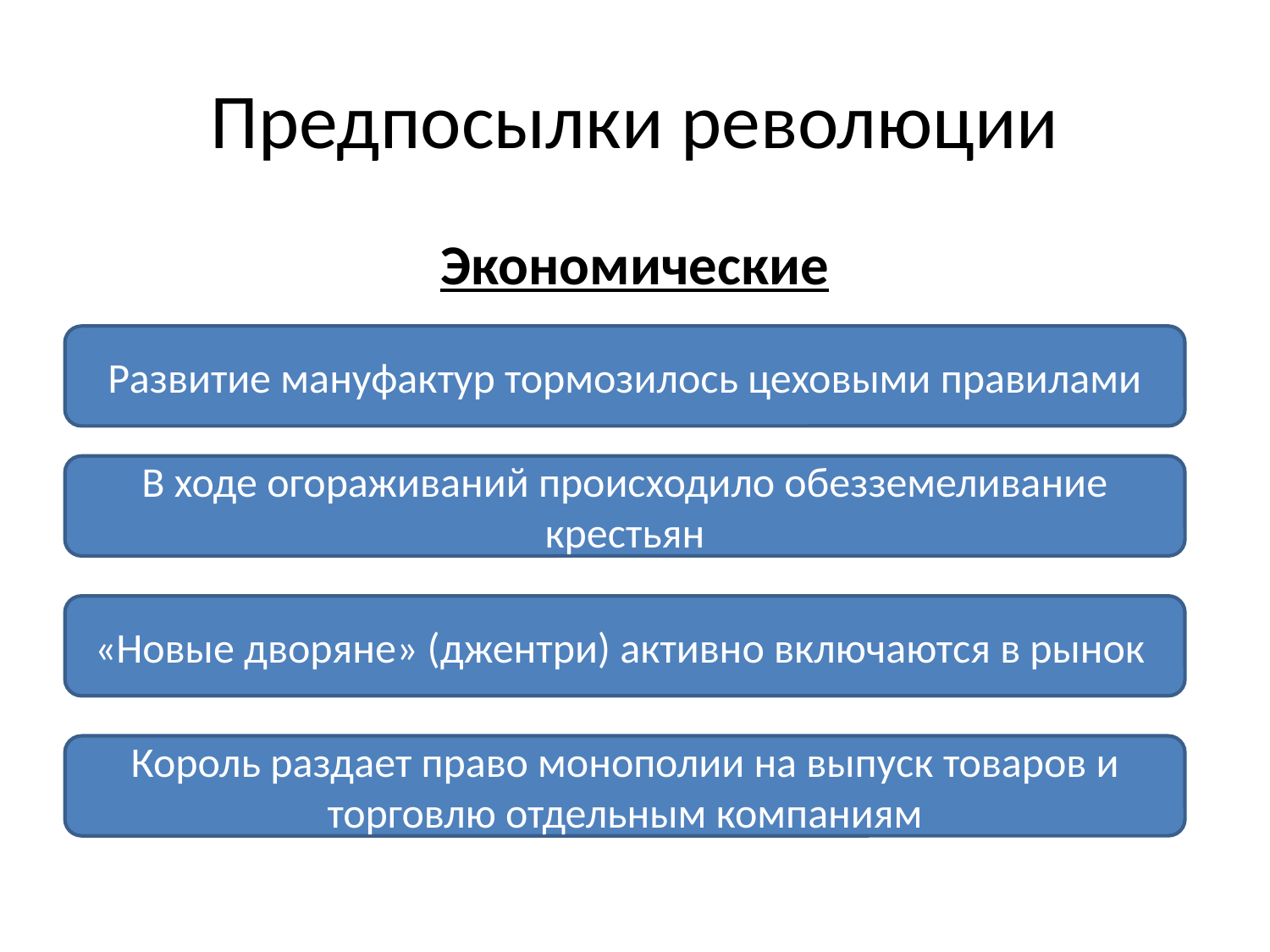

# Предпосылки революции
Экономические
Развитие мануфактур тормозилось цеховыми правилами
В ходе огораживаний происходило обезземеливание крестьян
«Новые дворяне» (джентри) активно включаются в рынок
Король раздает право монополии на выпуск товаров и торговлю отдельным компаниям